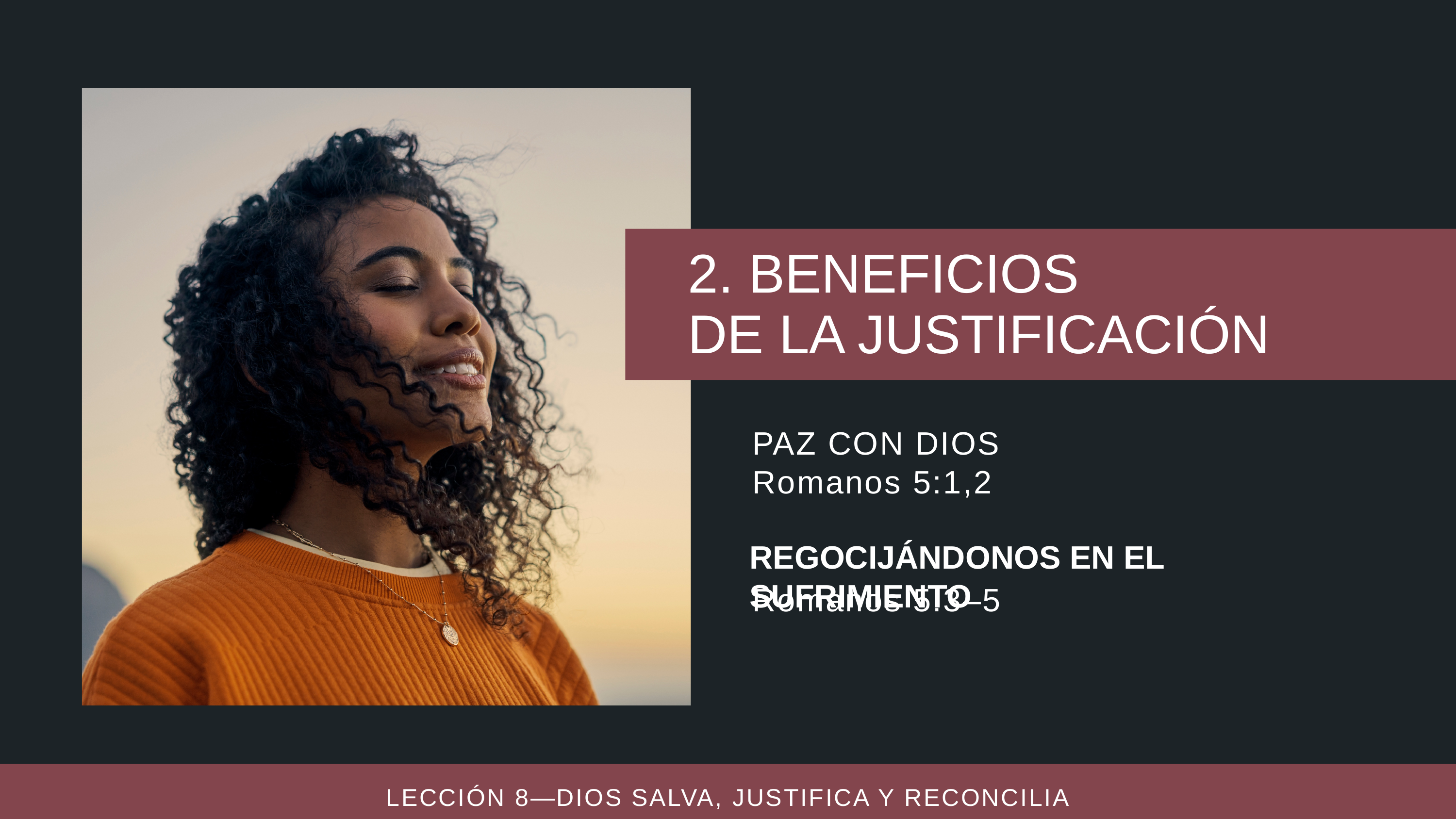

PAZ CON DIOS
Romanos 5:1,2
REGOCIJÁNDONOS EN EL SUFRIMIENTO
Romanos 5:3–5